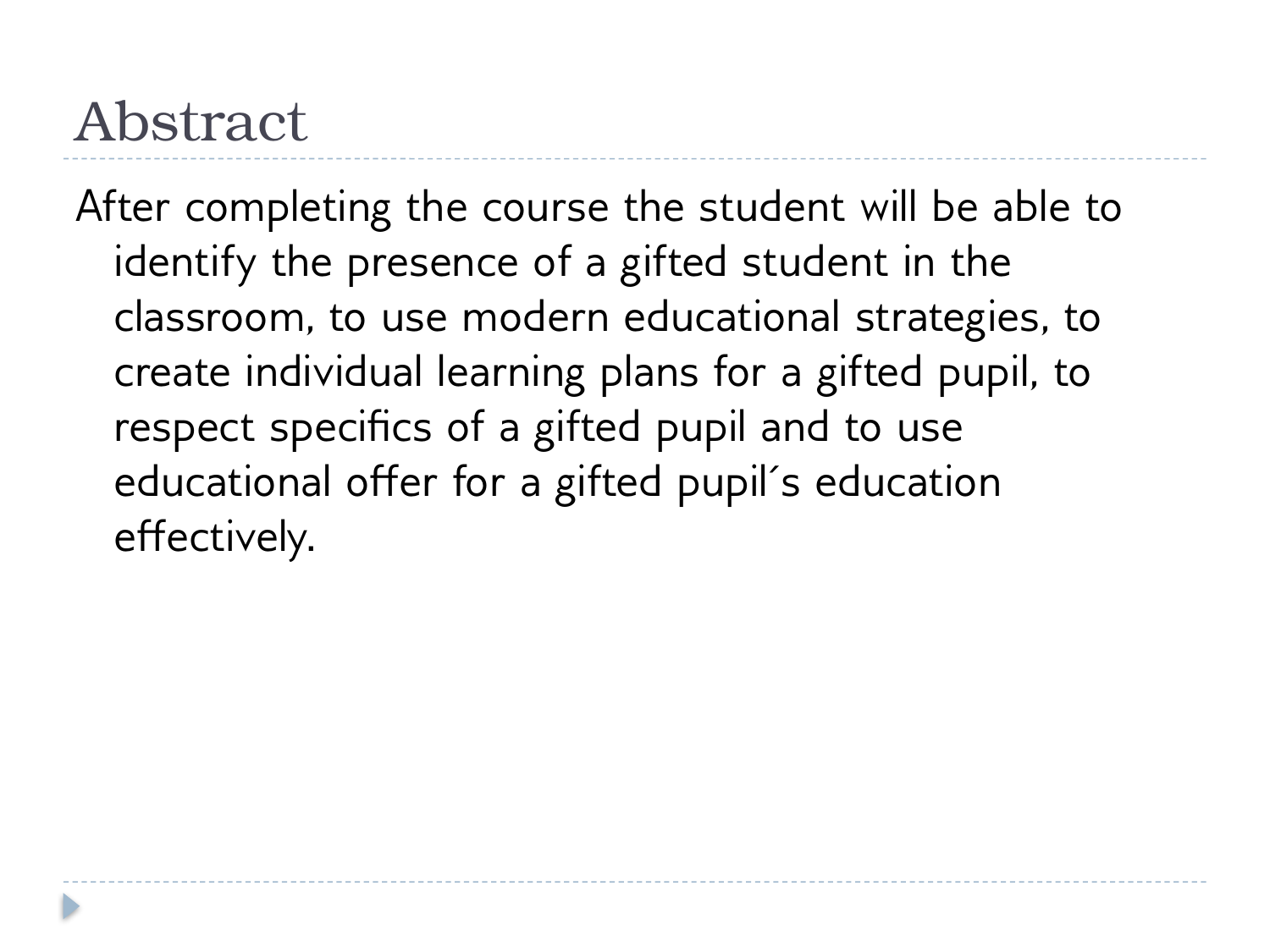

# Abstract
After completing the course the student will be able to identify the presence of a gifted student in the classroom, to use modern educational strategies, to create individual learning plans for a gifted pupil, to respect specifics of a gifted pupil and to use educational offer for a gifted pupil´s education effectively.